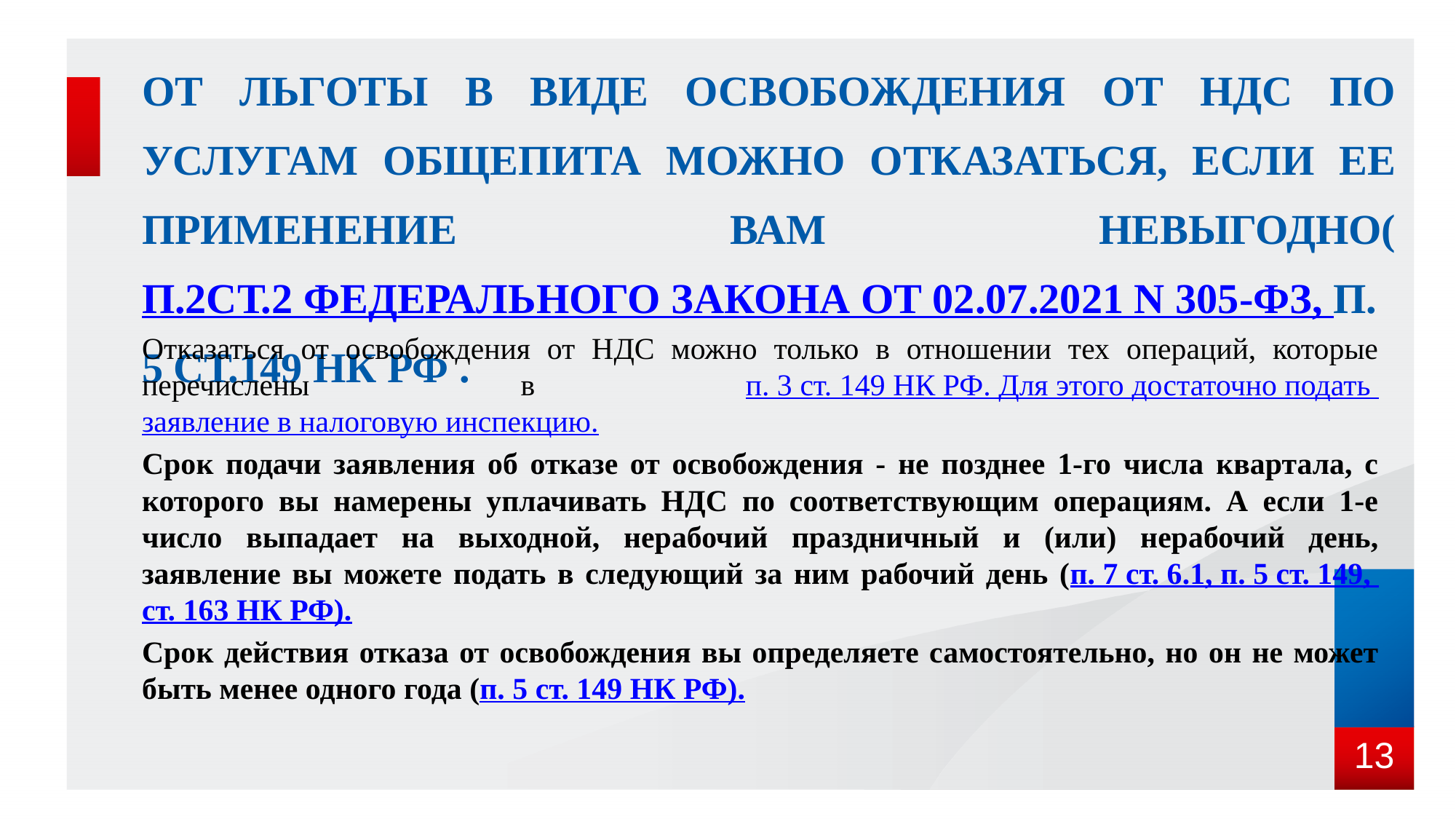

# От льготы в виде освобождения от НДС по услугам общепита можно отказаться, если ее применение вам невыгодно(п.2ст.2 Федерального закона от 02.07.2021 N 305-ФЗ, п. 5 ст.149 НК РФ .
Отказаться от освобождения от НДС можно только в отношении тех операций, которые перечислены в п. 3 ст. 149 НК РФ. Для этого достаточно подать заявление в налоговую инспекцию.
Срок подачи заявления об отказе от освобождения - не позднее 1-го числа квартала, с которого вы намерены уплачивать НДС по соответствующим операциям. А если 1-е число выпадает на выходной, нерабочий праздничный и (или) нерабочий день, заявление вы можете подать в следующий за ним рабочий день (п. 7 ст. 6.1, п. 5 ст. 149, ст. 163 НК РФ).
Срок действия отказа от освобождения вы определяете самостоятельно, но он не может быть менее одного года (п. 5 ст. 149 НК РФ).

13